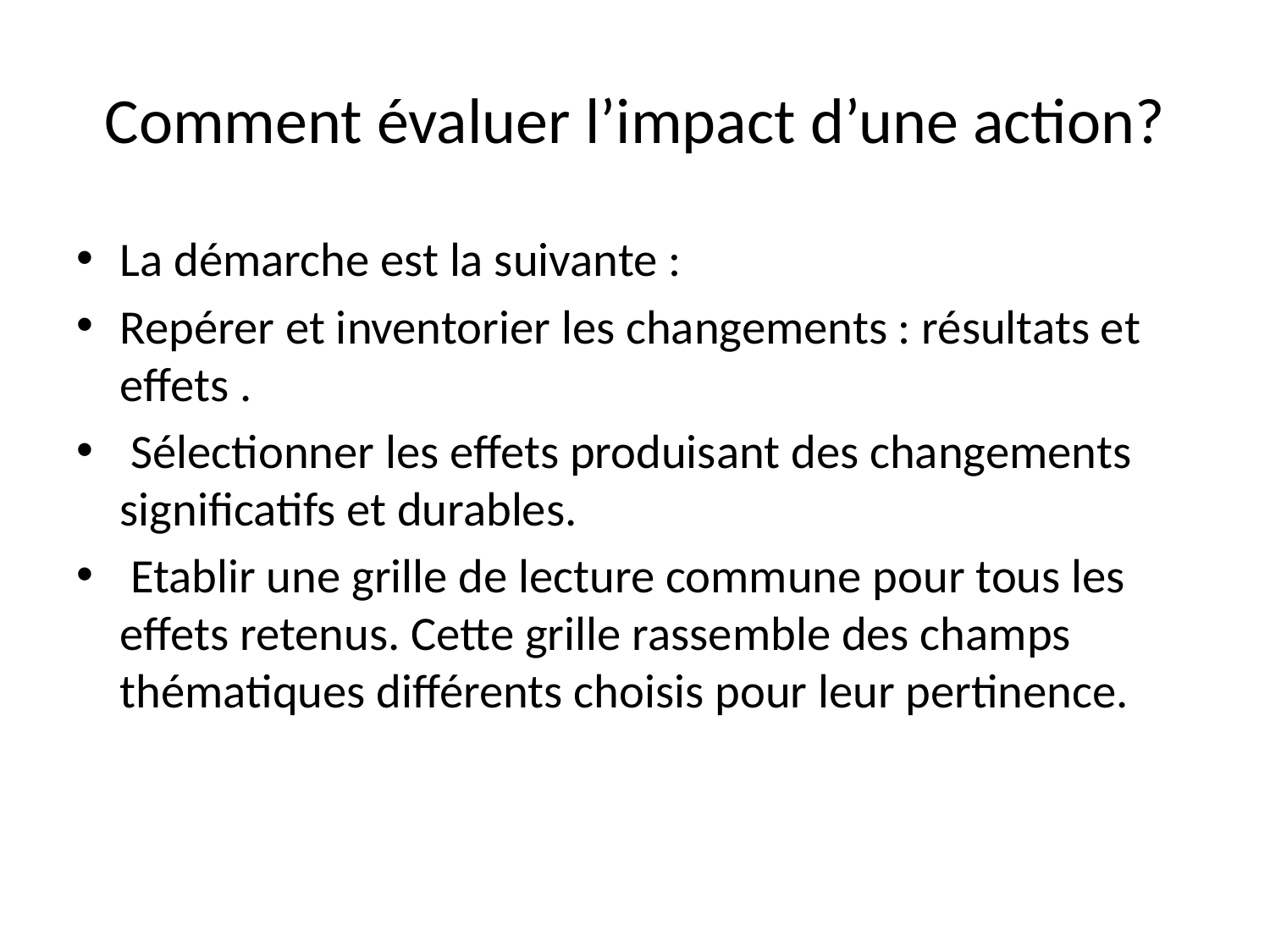

# Comment évaluer l’impact d’une action?
La démarche est la suivante :
Repérer et inventorier les changements : résultats et effets .
 Sélectionner les effets produisant des changements significatifs et durables.
 Etablir une grille de lecture commune pour tous les effets retenus. Cette grille rassemble des champs thématiques différents choisis pour leur pertinence.